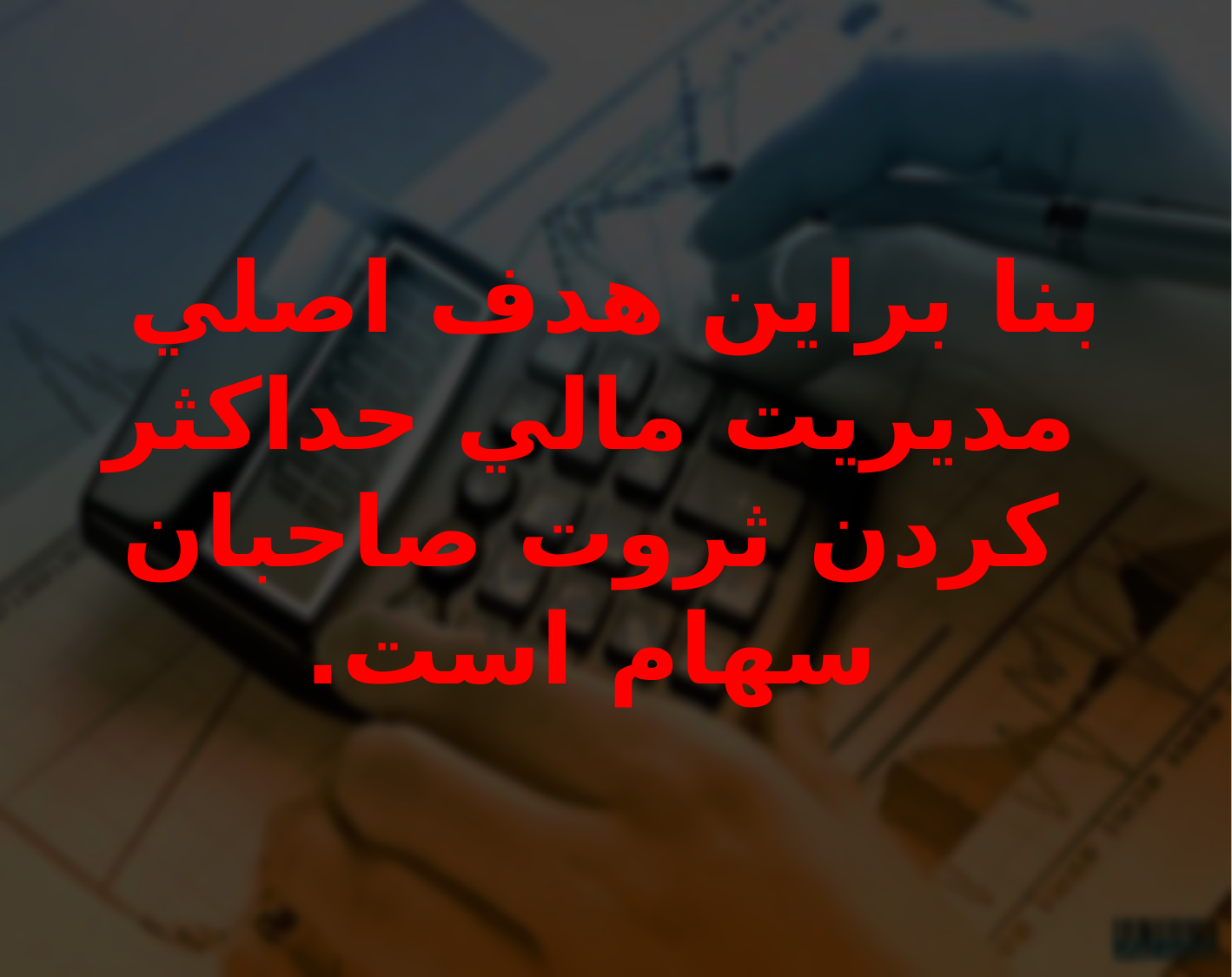

بنا براين هدف اصلي مديريت مالي حداکثر کردن ثروت صاحبان سهام است.